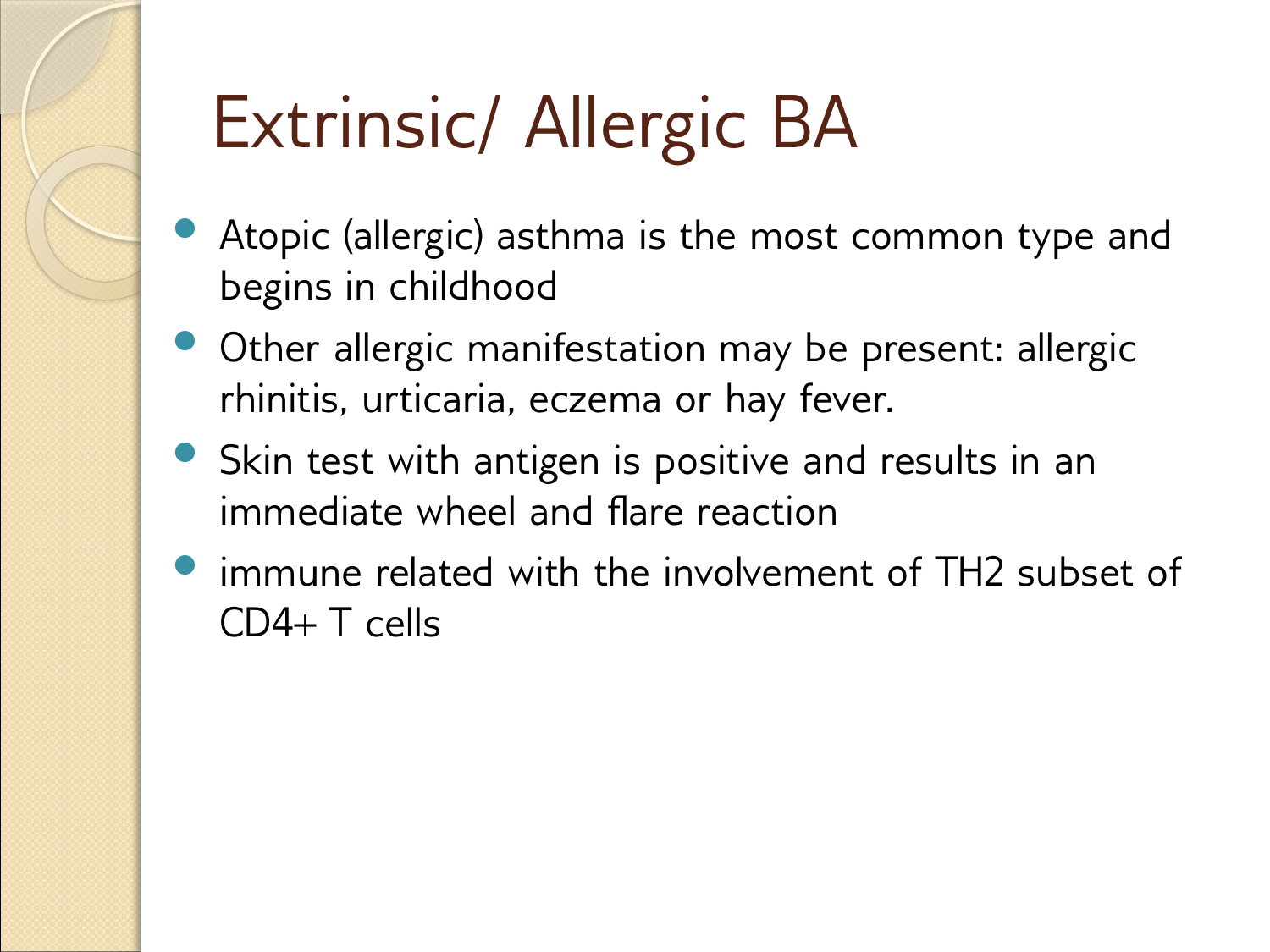

# Extrinsic/ Allergic BA
Atopic (allergic) asthma is the most common type and begins in childhood
Other allergic manifestation may be present: allergic rhinitis, urticaria, eczema or hay fever.
Skin test with antigen is positive and results in an immediate wheel and flare reaction
immune related with the involvement of TH2 subset of CD4+ T cells